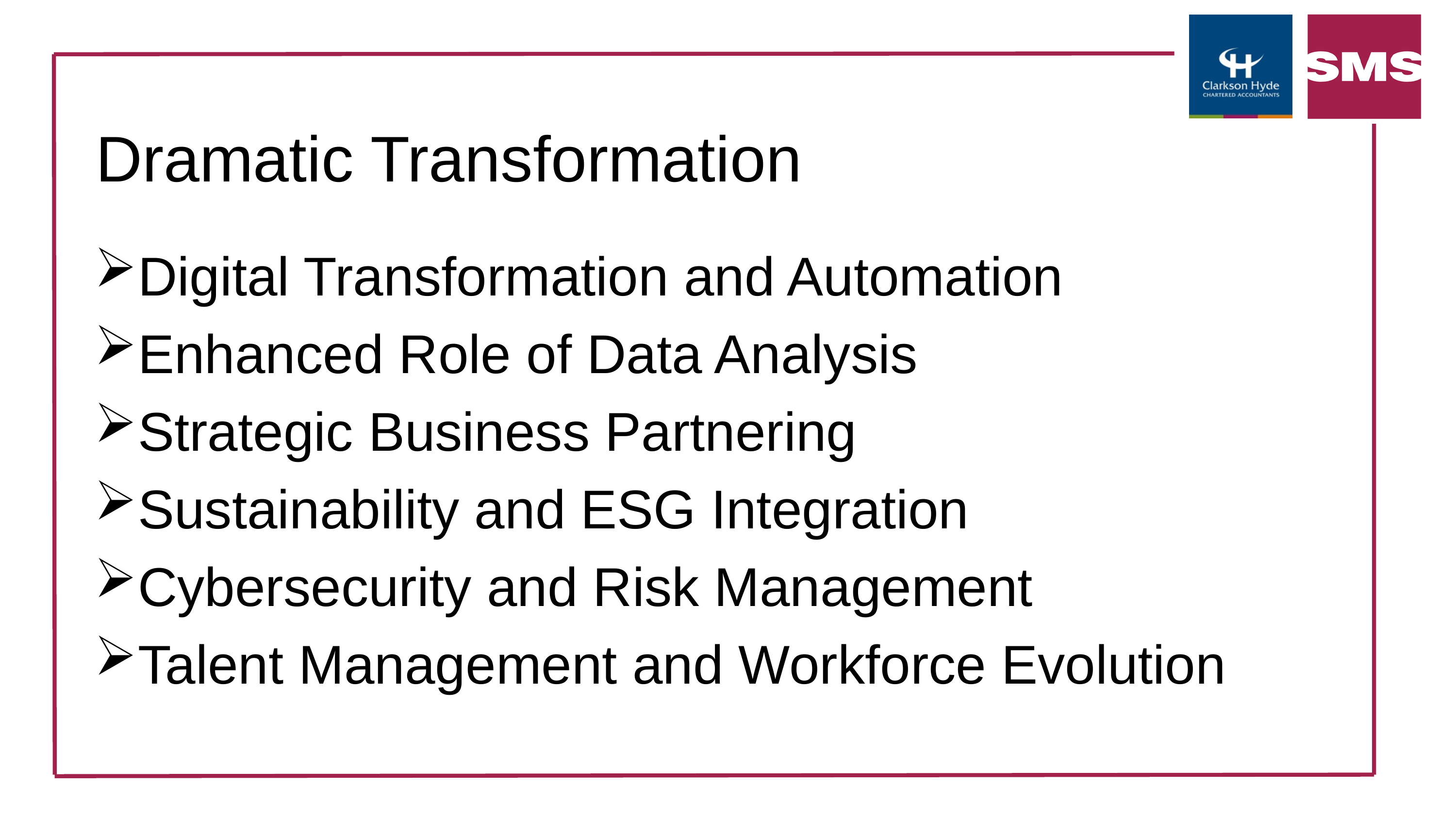

Dramatic Transformation
Digital Transformation and Automation
Enhanced Role of Data Analysis
Strategic Business Partnering
Sustainability and ESG Integration
Cybersecurity and Risk Management
Talent Management and Workforce Evolution